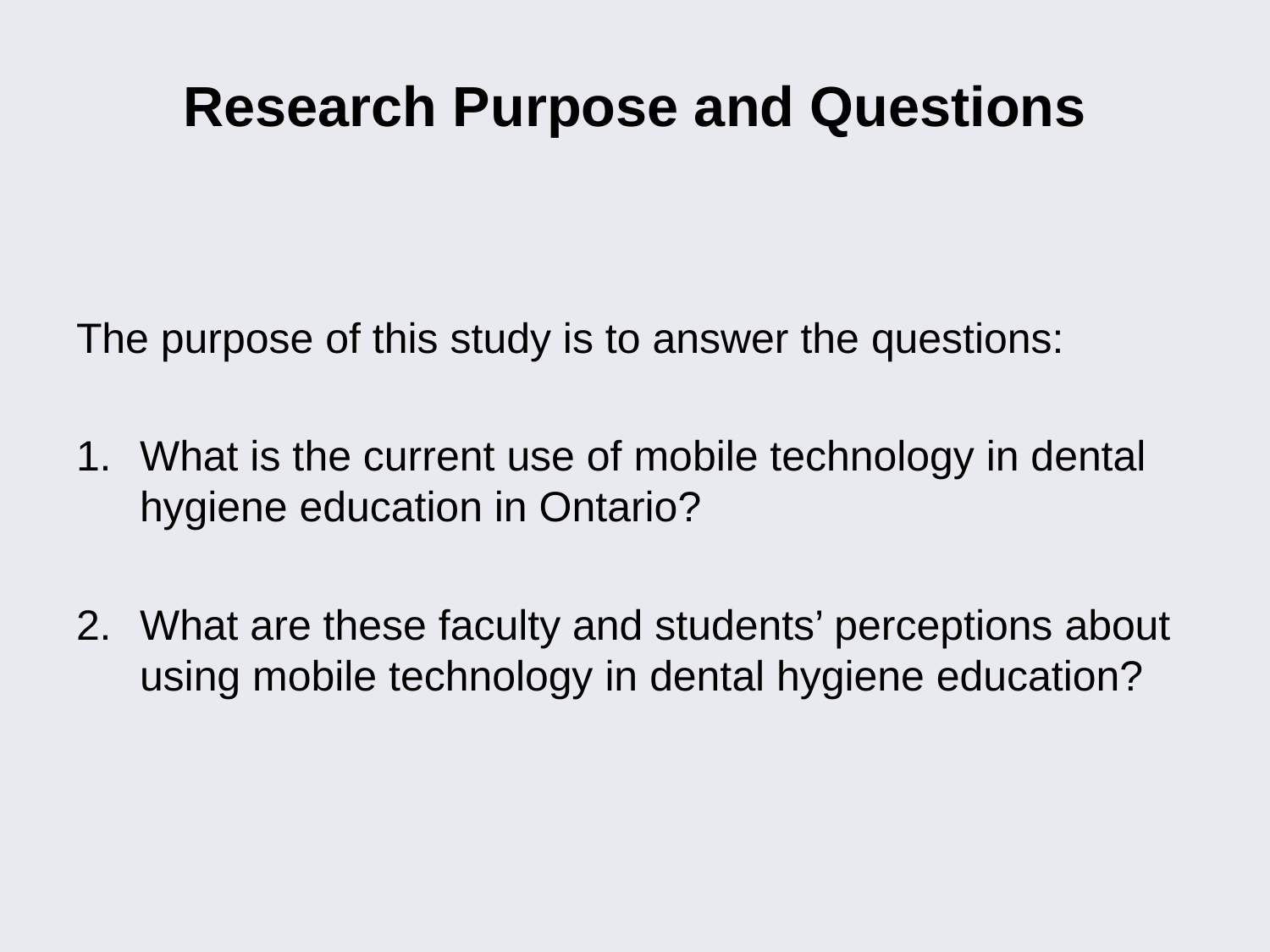

# Research Purpose and Questions
The purpose of this study is to answer the questions:

What is the current use of mobile technology in dental hygiene education in Ontario?

What are these faculty and students’ perceptions about using mobile technology in dental hygiene education?